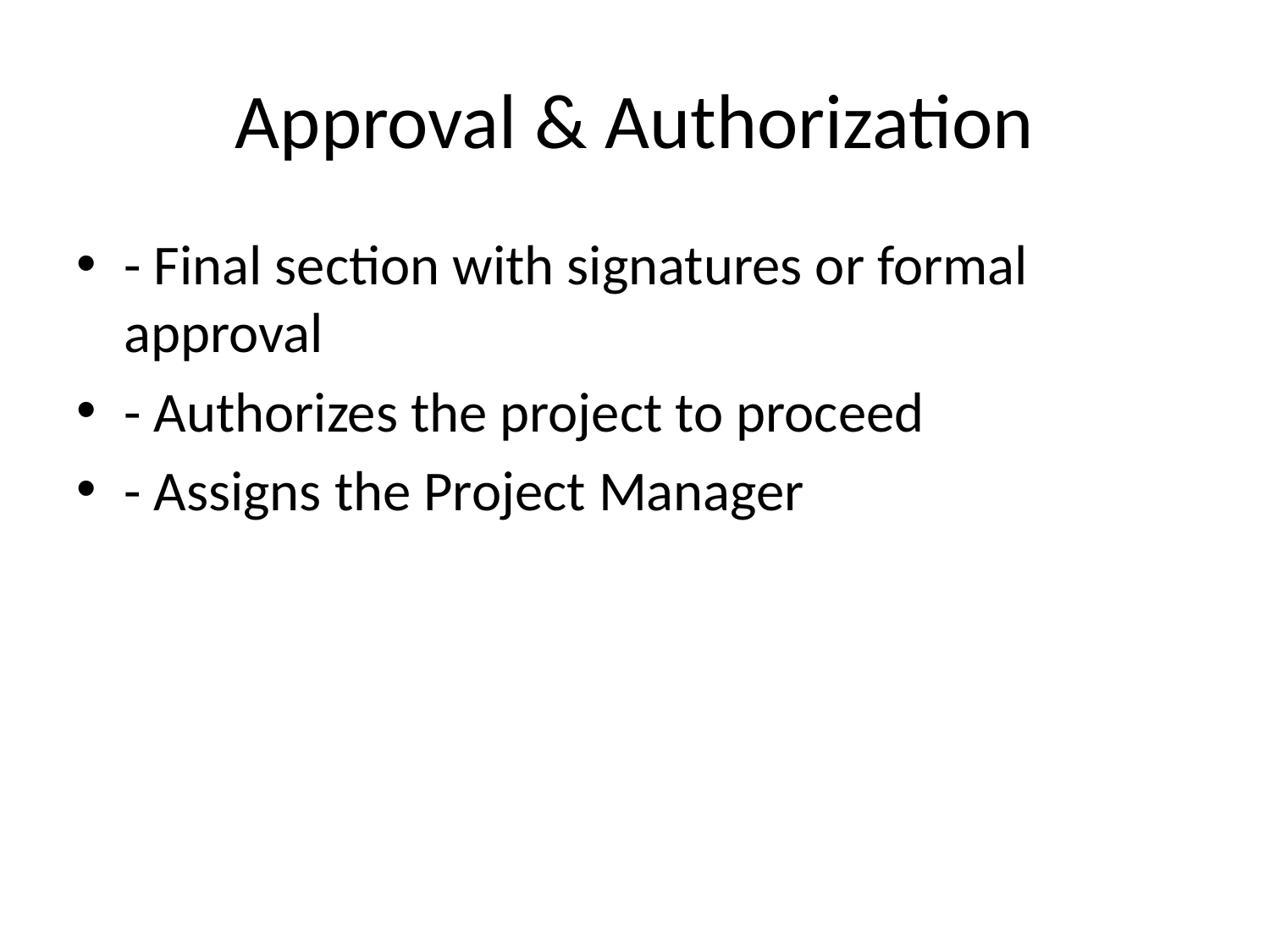

# Approval & Authorization
- Final section with signatures or formal approval
- Authorizes the project to proceed
- Assigns the Project Manager